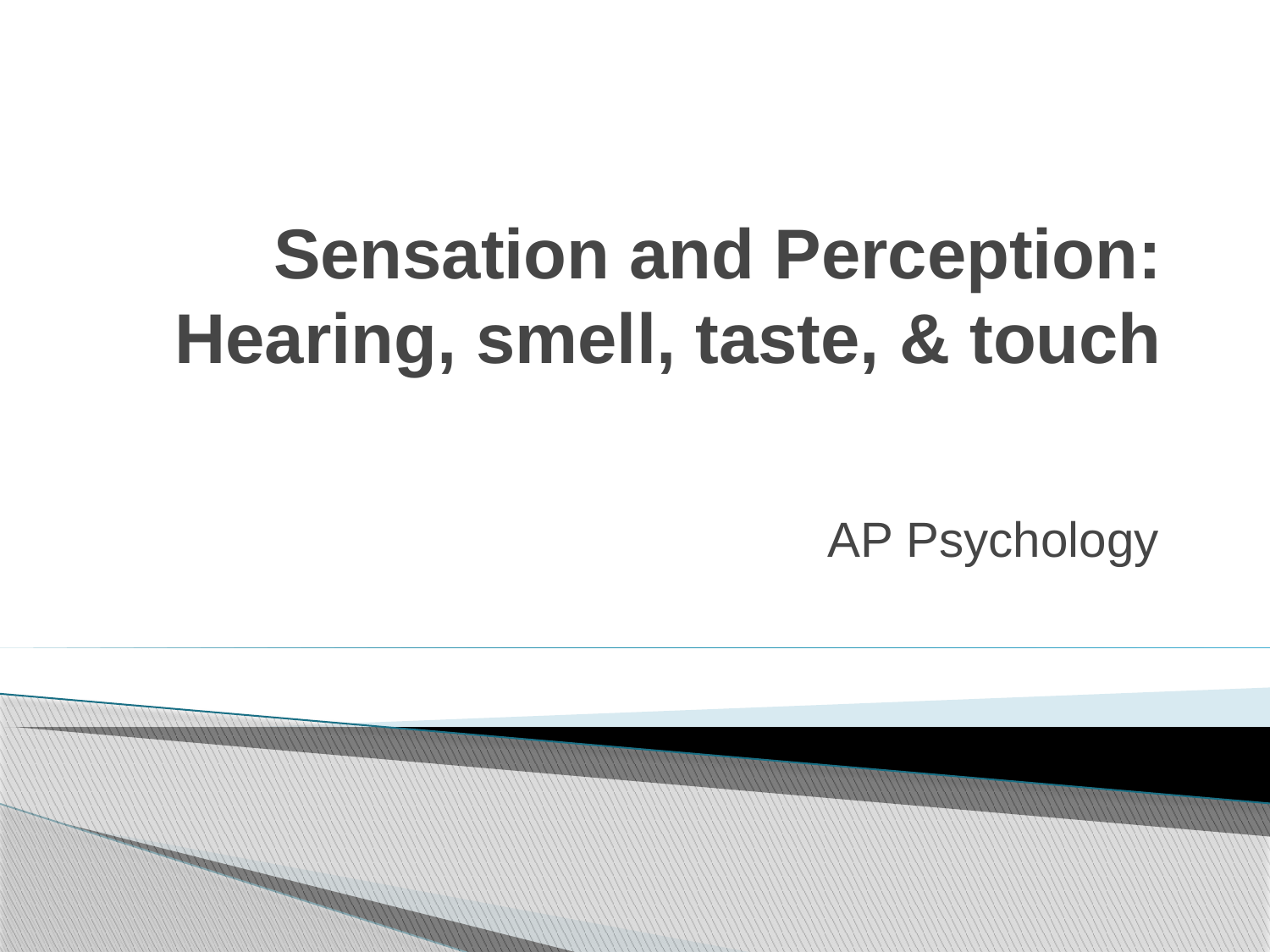

# Sensation and Perception: Hearing, smell, taste, & touch
AP Psychology